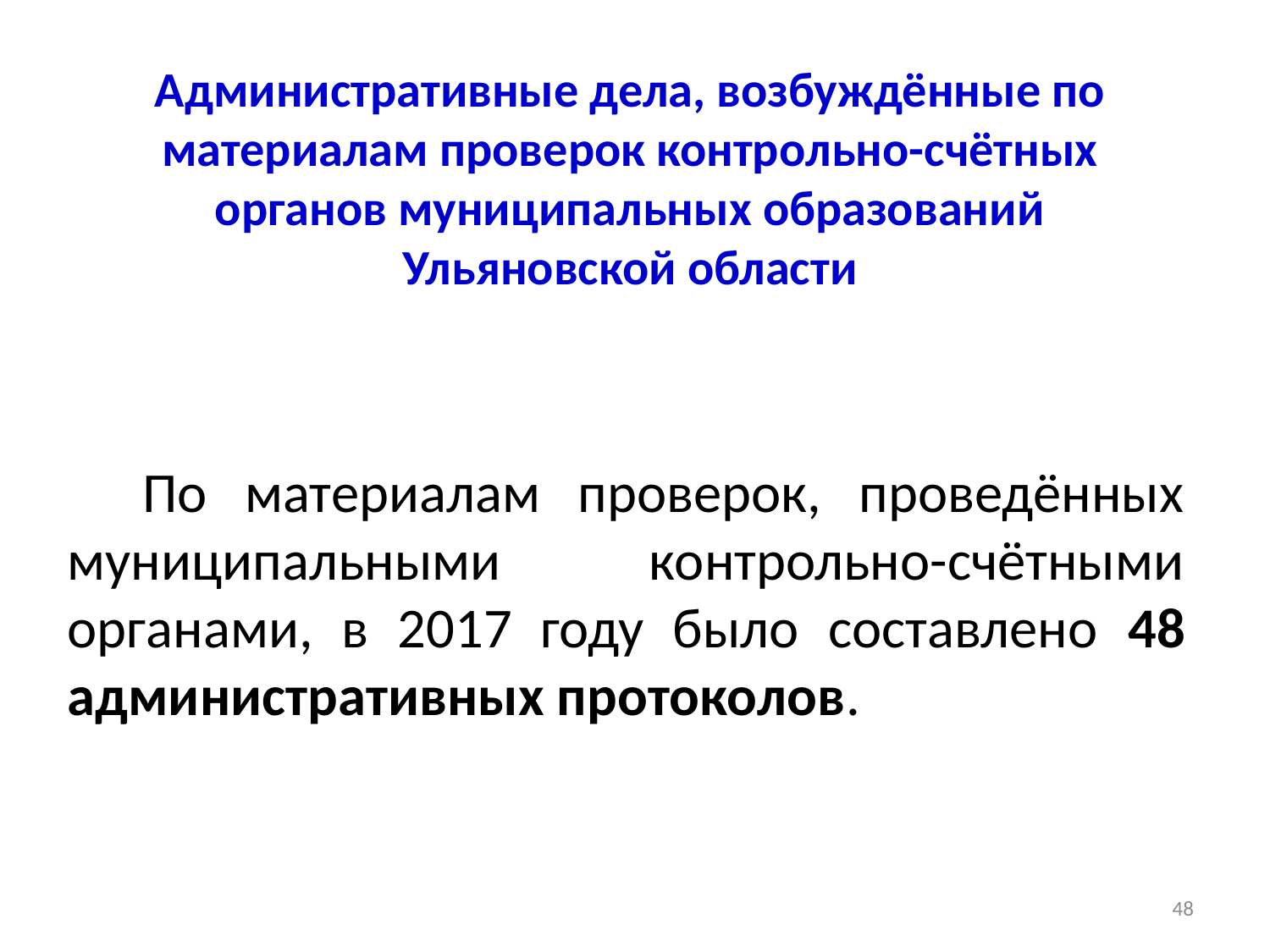

# Административные дела, возбуждённые по материалам проверок контрольно-счётных органов муниципальных образований Ульяновской области
По материалам проверок, проведённых муниципальными контрольно-счётными органами, в 2017 году было составлено 48 административных протоколов.
48